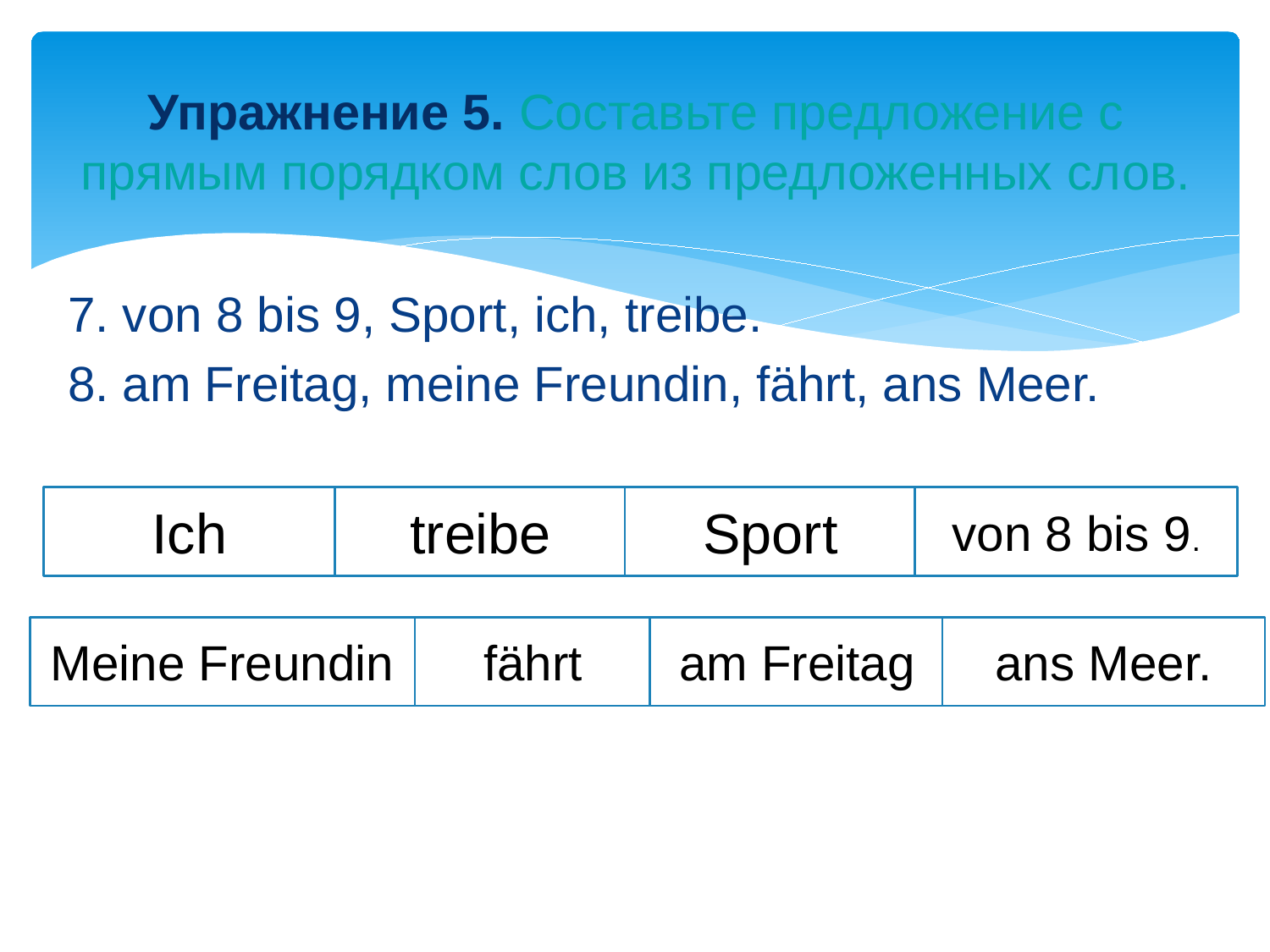

# Упражнение 5. Составьте предложение с прямым порядком слов из предложенных слов.

7. von 8 bis 9, Sport, ich, treibe.
8. am Freitag, meine Freundin, fährt, ans Meer.

Ich
treibe
Sport
von 8 bis 9.
Meine Freundin
fährt
am Freitag
ans Meer.